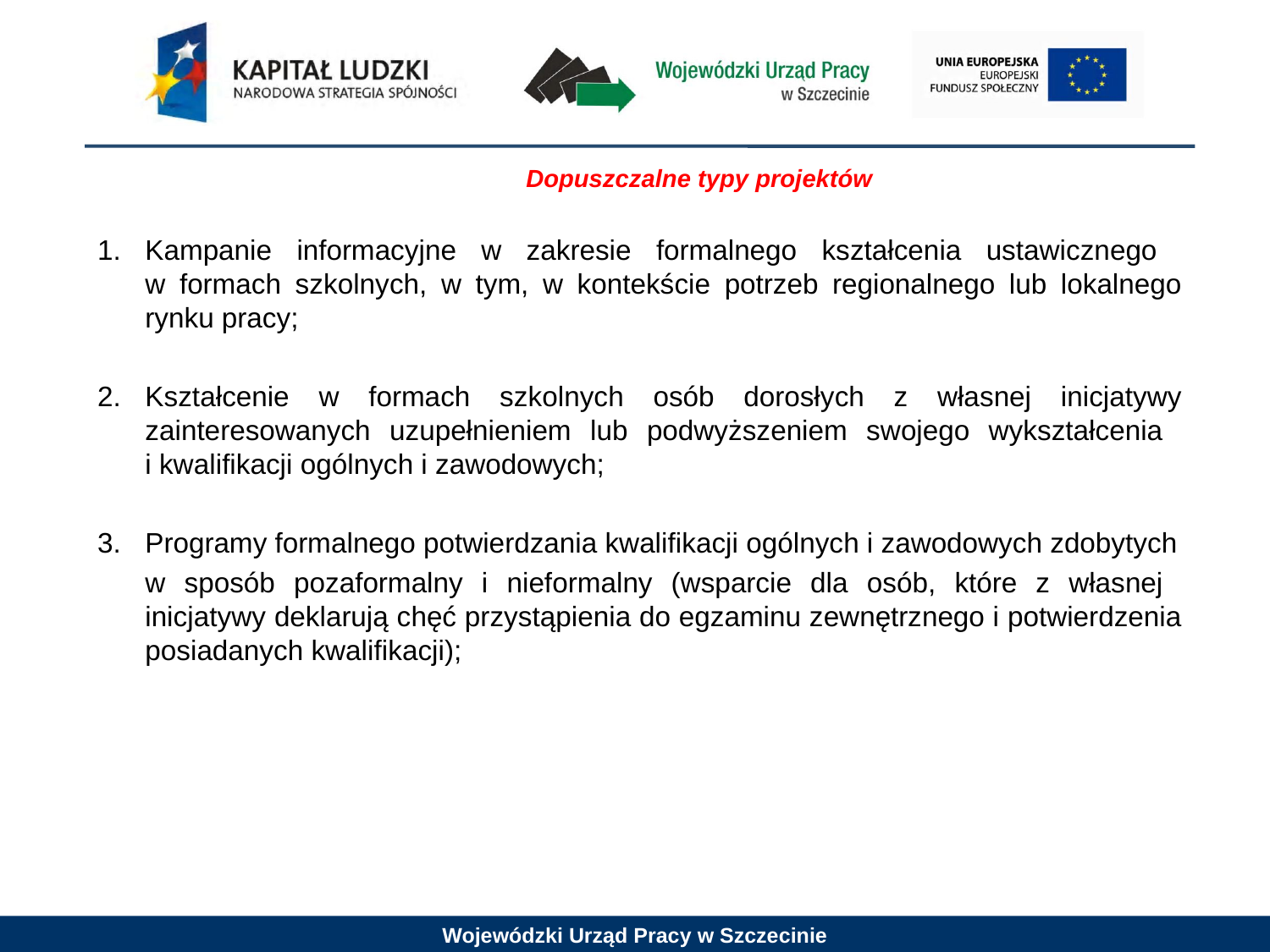

Dopuszczalne typy projektów

1.	Kampanie informacyjne w zakresie formalnego kształcenia ustawicznego
w formach szkolnych, w tym, w kontekście potrzeb regionalnego lub lokalnego rynku pracy;

2.	Kształcenie w formach szkolnych osób dorosłych z własnej inicjatywy zainteresowanych uzupełnieniem lub podwyższeniem swojego wykształcenia
i kwalifikacji ogólnych i zawodowych;

3.	Programy formalnego potwierdzania kwalifikacji ogólnych i zawodowych zdobytych
	w sposób pozaformalny i nieformalny (wsparcie dla osób, które z własnej  inicjatywy deklarują chęć przystąpienia do egzaminu zewnętrznego i potwierdzenia posiadanych kwalifikacji);